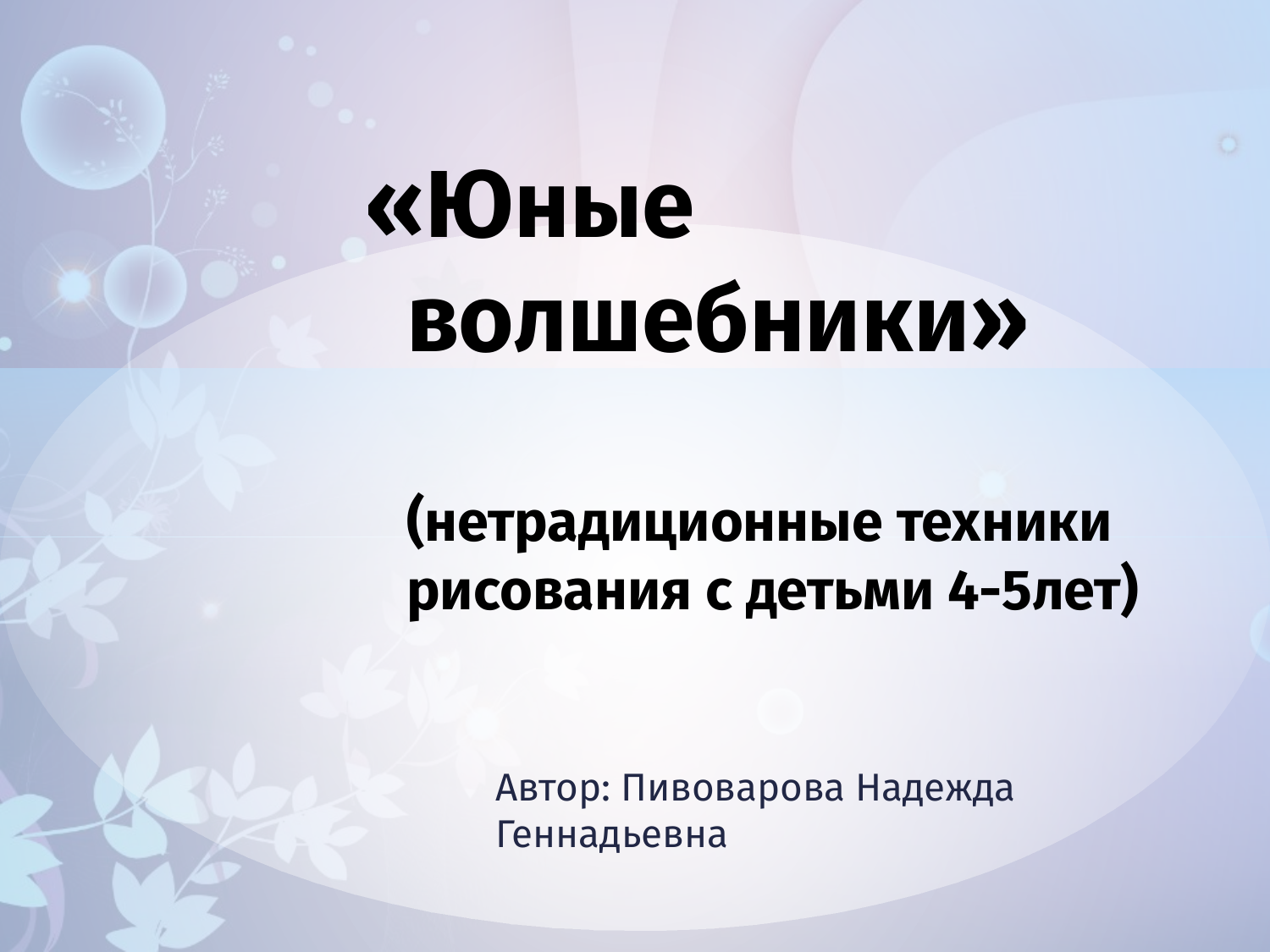

# «Юные волшебники» (нетрадиционные техники рисования с детьми 4-5лет)
Автор: Пивоварова Надежда Геннадьевна